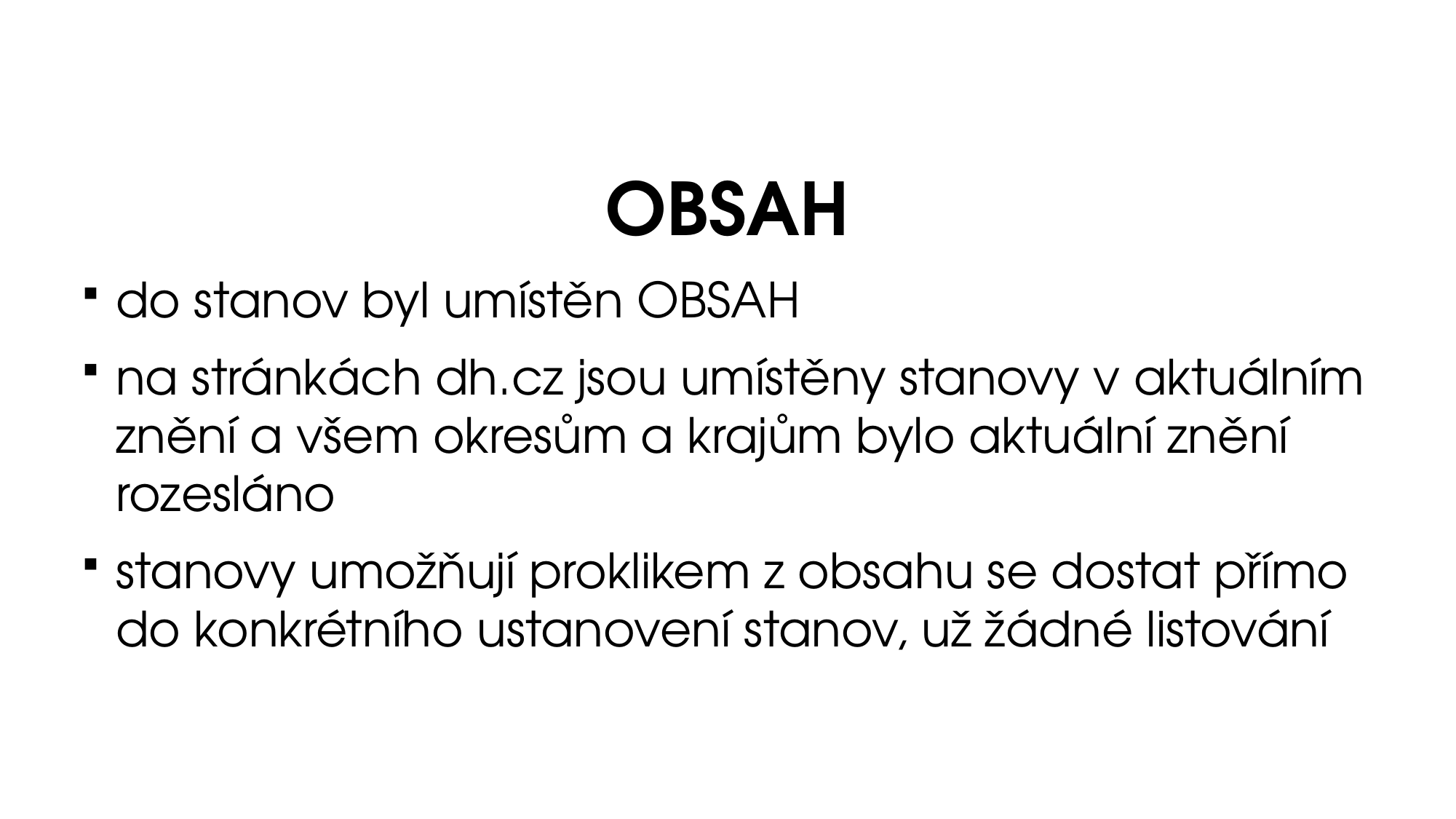

OBSAH
do stanov byl umístěn OBSAH
na stránkách dh.cz jsou umístěny stanovy v aktuálním znění a všem okresům a krajům bylo aktuální znění rozesláno
stanovy umožňují proklikem z obsahu se dostat přímo do konkrétního ustanovení stanov, už žádné listování